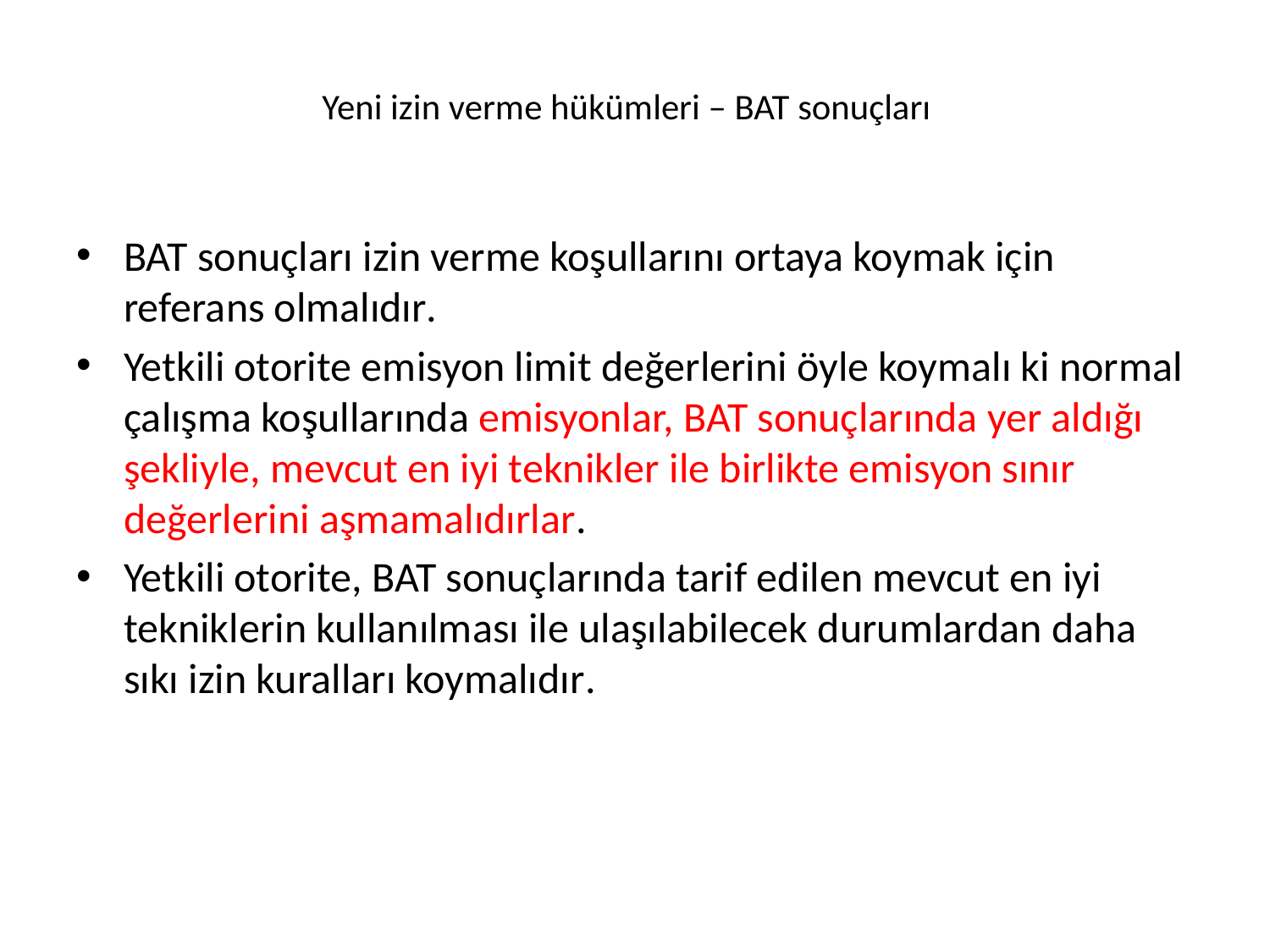

# Yeni izin verme hükümleri – BAT sonuçları
BAT sonuçları izin verme koşullarını ortaya koymak için referans olmalıdır.
Yetkili otorite emisyon limit değerlerini öyle koymalı ki normal çalışma koşullarında emisyonlar, BAT sonuçlarında yer aldığı şekliyle, mevcut en iyi teknikler ile birlikte emisyon sınır değerlerini aşmamalıdırlar.
Yetkili otorite, BAT sonuçlarında tarif edilen mevcut en iyi tekniklerin kullanılması ile ulaşılabilecek durumlardan daha sıkı izin kuralları koymalıdır.